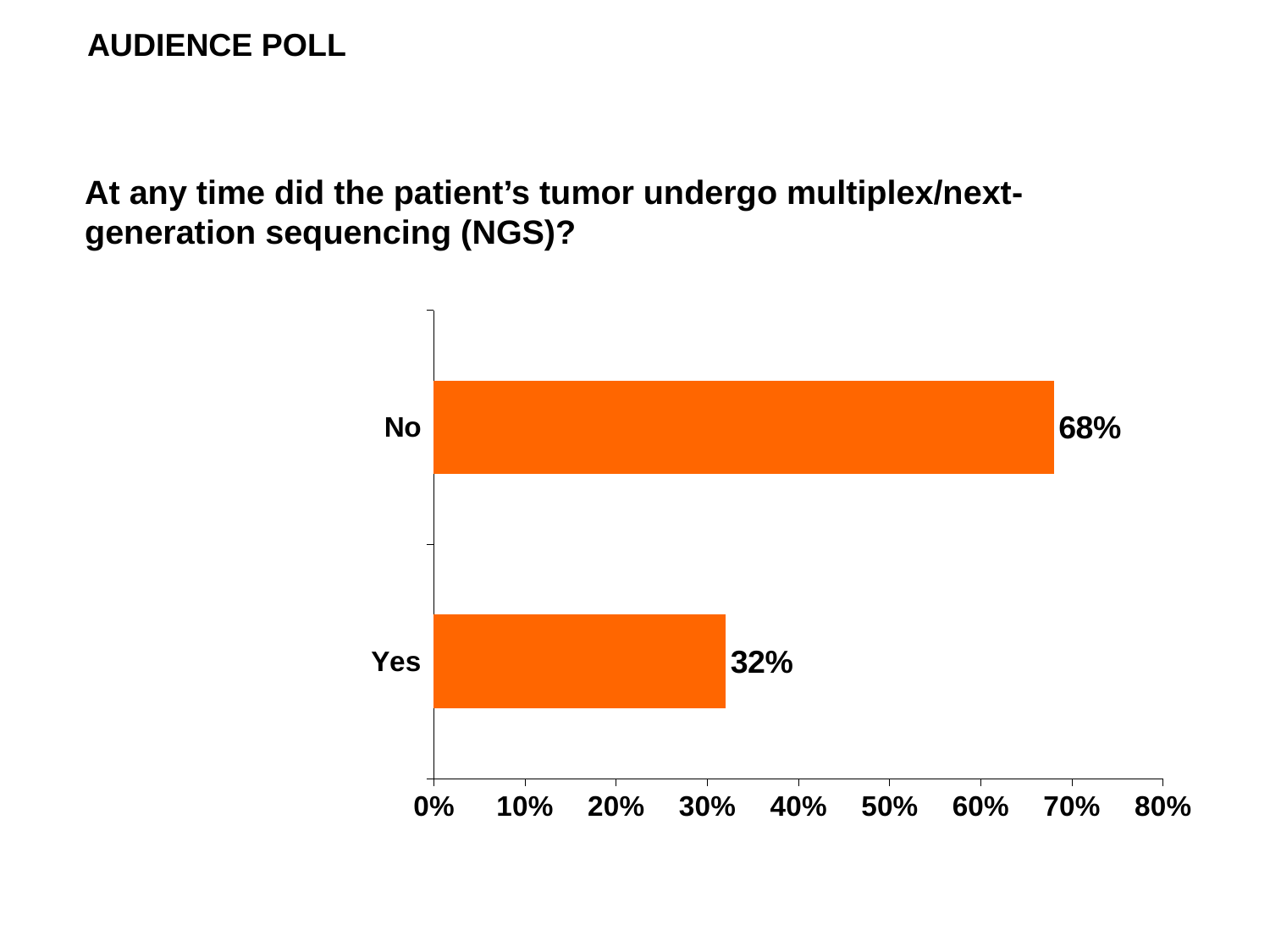

AUDIENCE POLL
At any time did the patient’s tumor undergo multiplex/next-generation sequencing (NGS)?

### Chart

| Category | Series 1 |
|---|---|
| Yes | 0.32 |
| No | 0.68 |